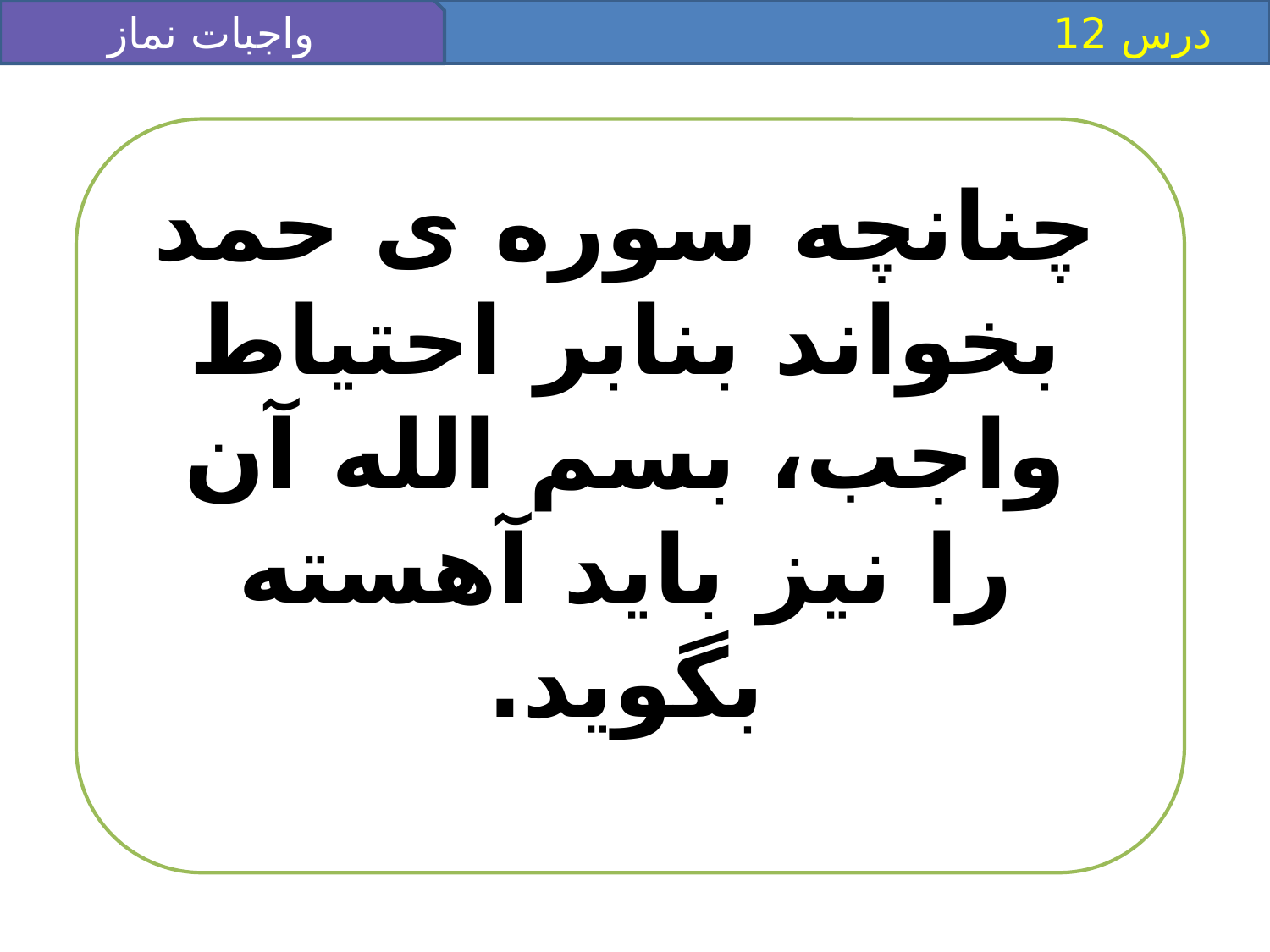

واجبات نماز 2
 درس 12

چنانچه سوره ی حمد بخواند بنابر احتیاط واجب، بسم الله آن را نیز باید آهسته بگوید.